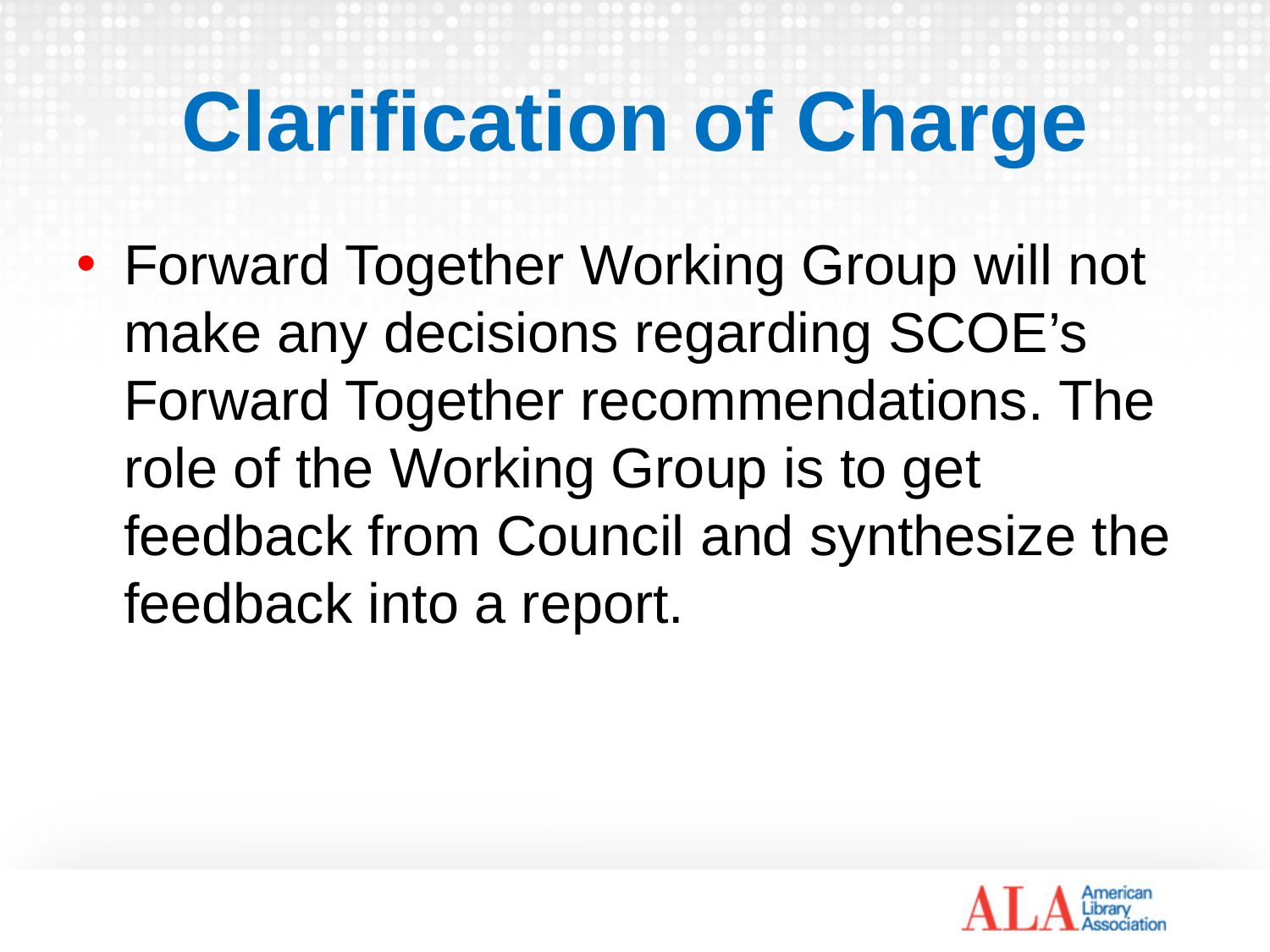

# Clarification of Charge
Forward Together Working Group will not make any decisions regarding SCOE’s Forward Together recommendations. The role of the Working Group is to get feedback from Council and synthesize the feedback into a report.